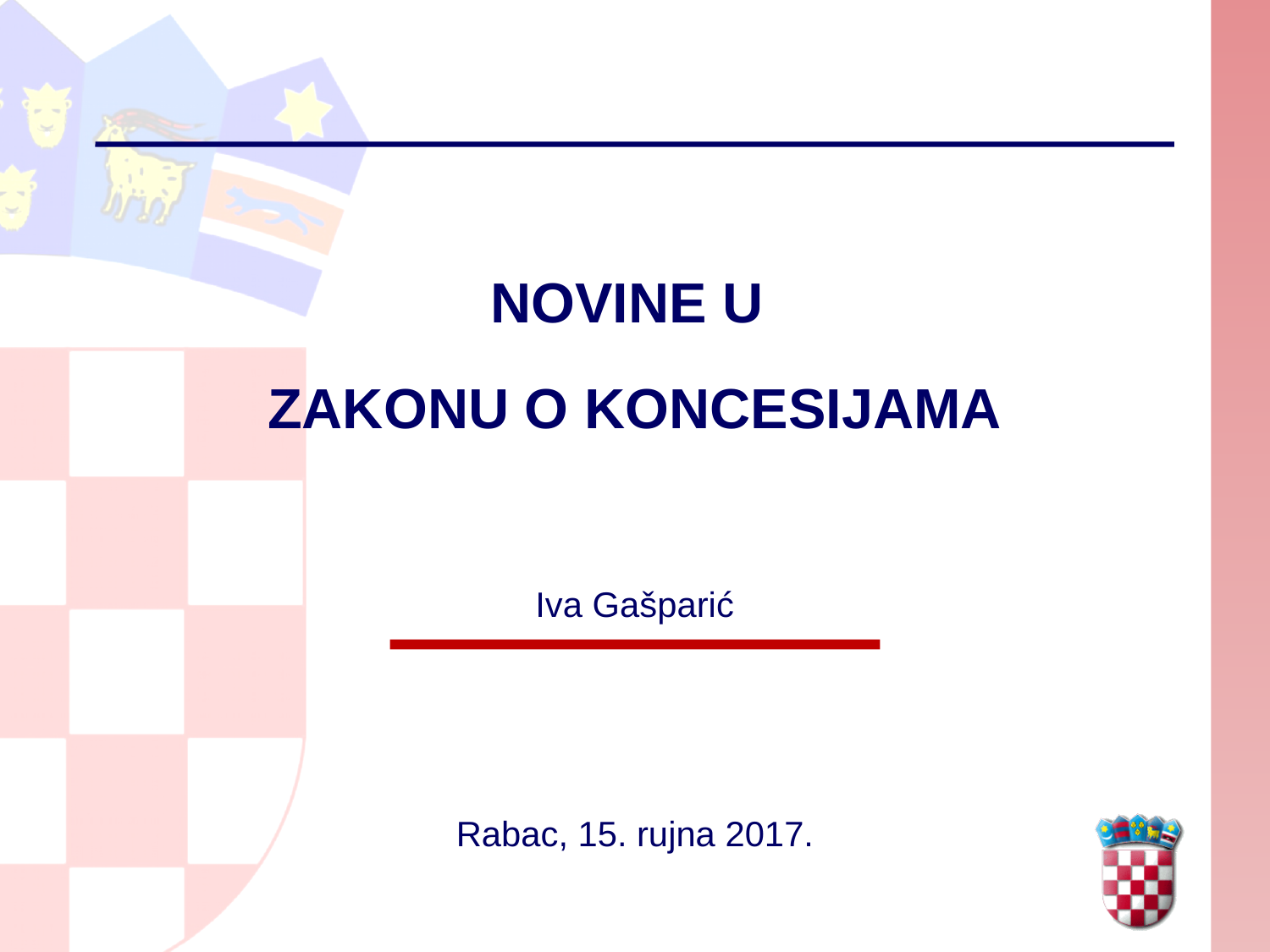

NOVINE U
ZAKONU O KONCESIJAMA

Iva Gašparić

Rabac, 15. rujna 2017.